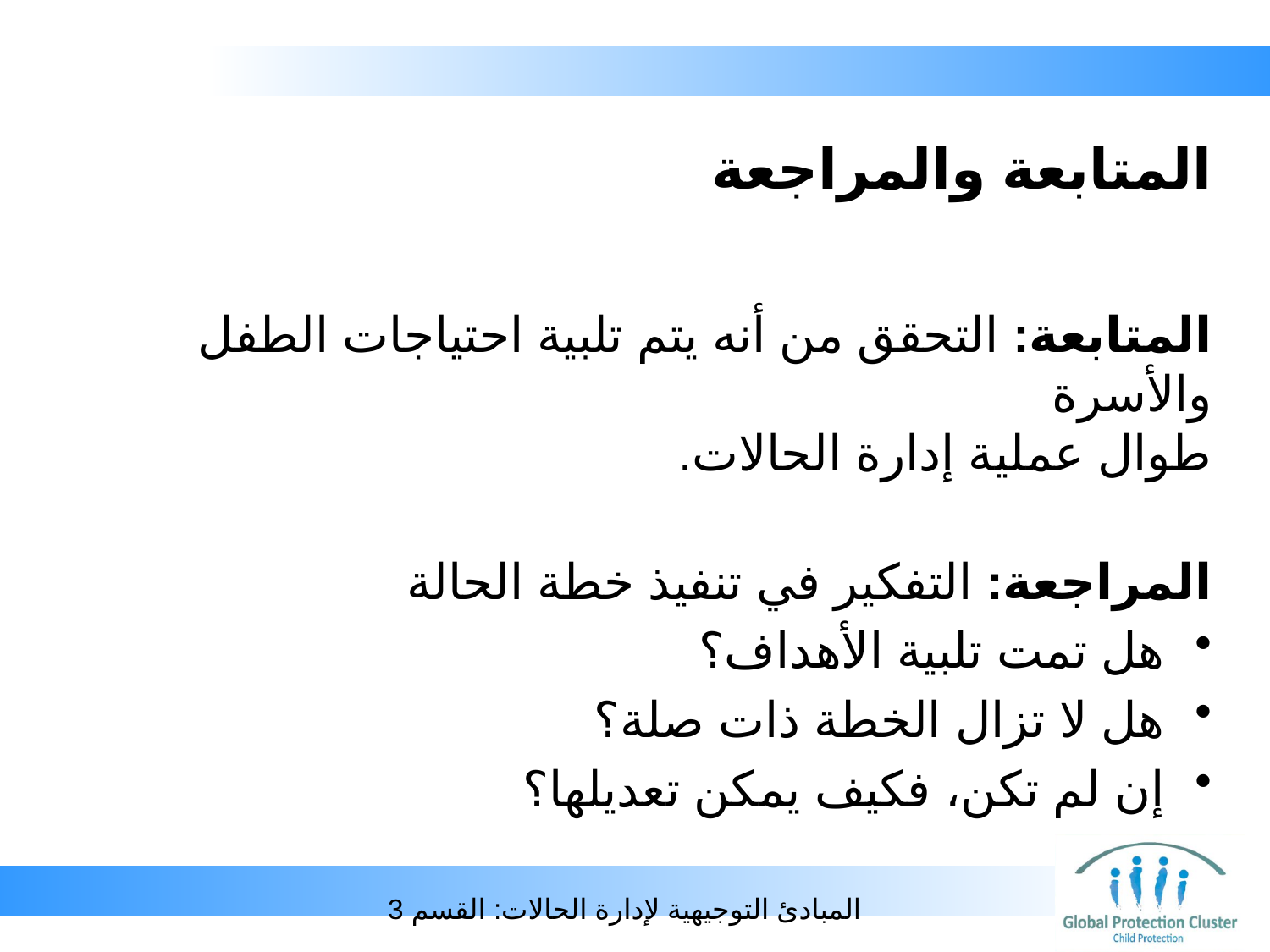

# المتابعة والمراجعة

المتابعة: التحقق من أنه يتم تلبية احتياجات الطفل والأسرة
طوال عملية إدارة الحالات.

المراجعة: التفكير في تنفيذ خطة الحالة
هل تمت تلبية الأهداف؟
هل لا تزال الخطة ذات صلة؟
إن لم تكن، فكيف يمكن تعديلها؟

المبادئ التوجيهية لإدارة الحالات: القسم 3